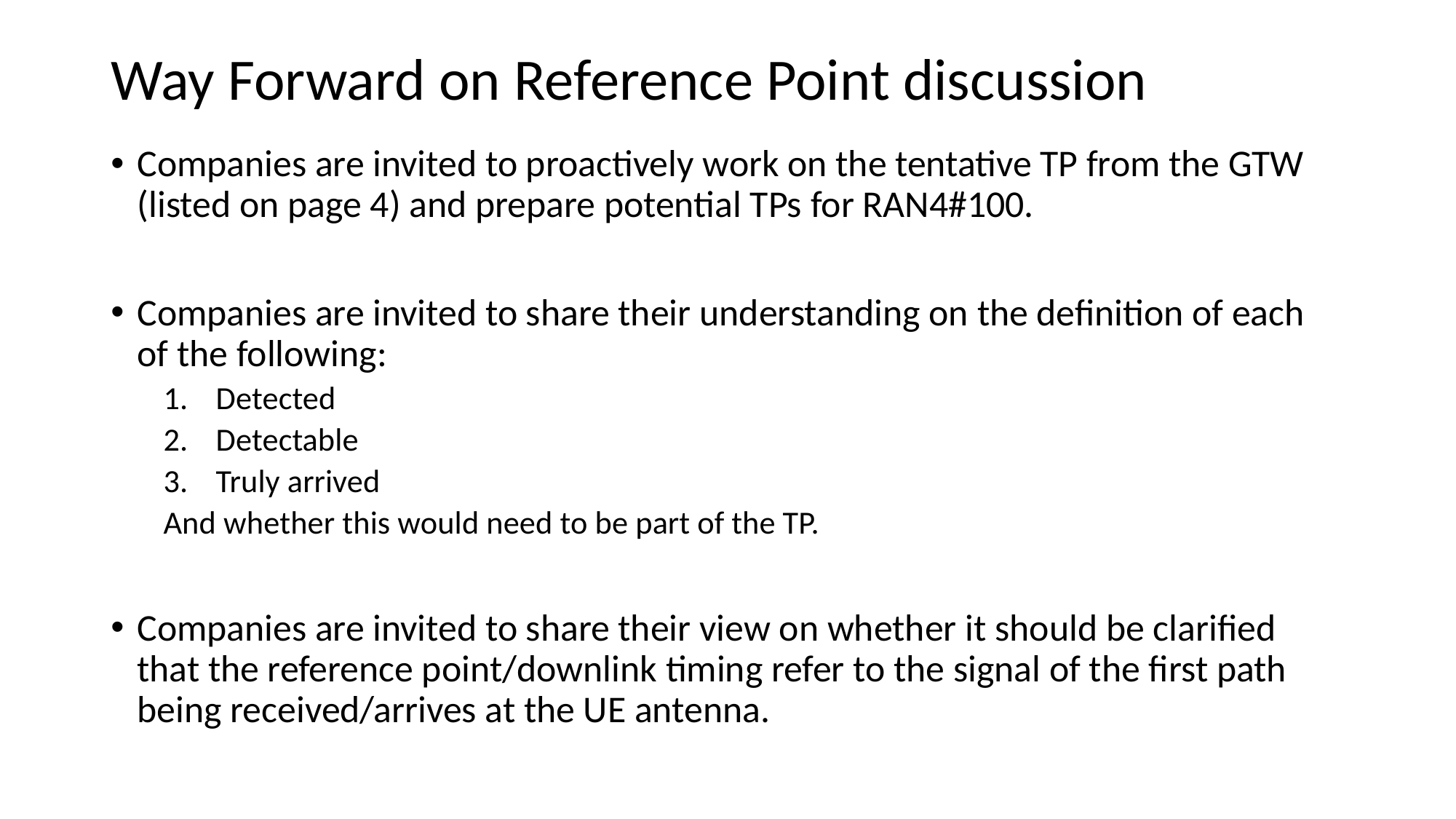

# Way Forward on Reference Point discussion
Companies are invited to proactively work on the tentative TP from the GTW (listed on page 4) and prepare potential TPs for RAN4#100.

Companies are invited to share their understanding on the definition of each of the following:
Detected
Detectable
Truly arrived
And whether this would need to be part of the TP.

Companies are invited to share their view on whether it should be clarified that the reference point/downlink timing refer to the signal of the first path being received/arrives at the UE antenna.